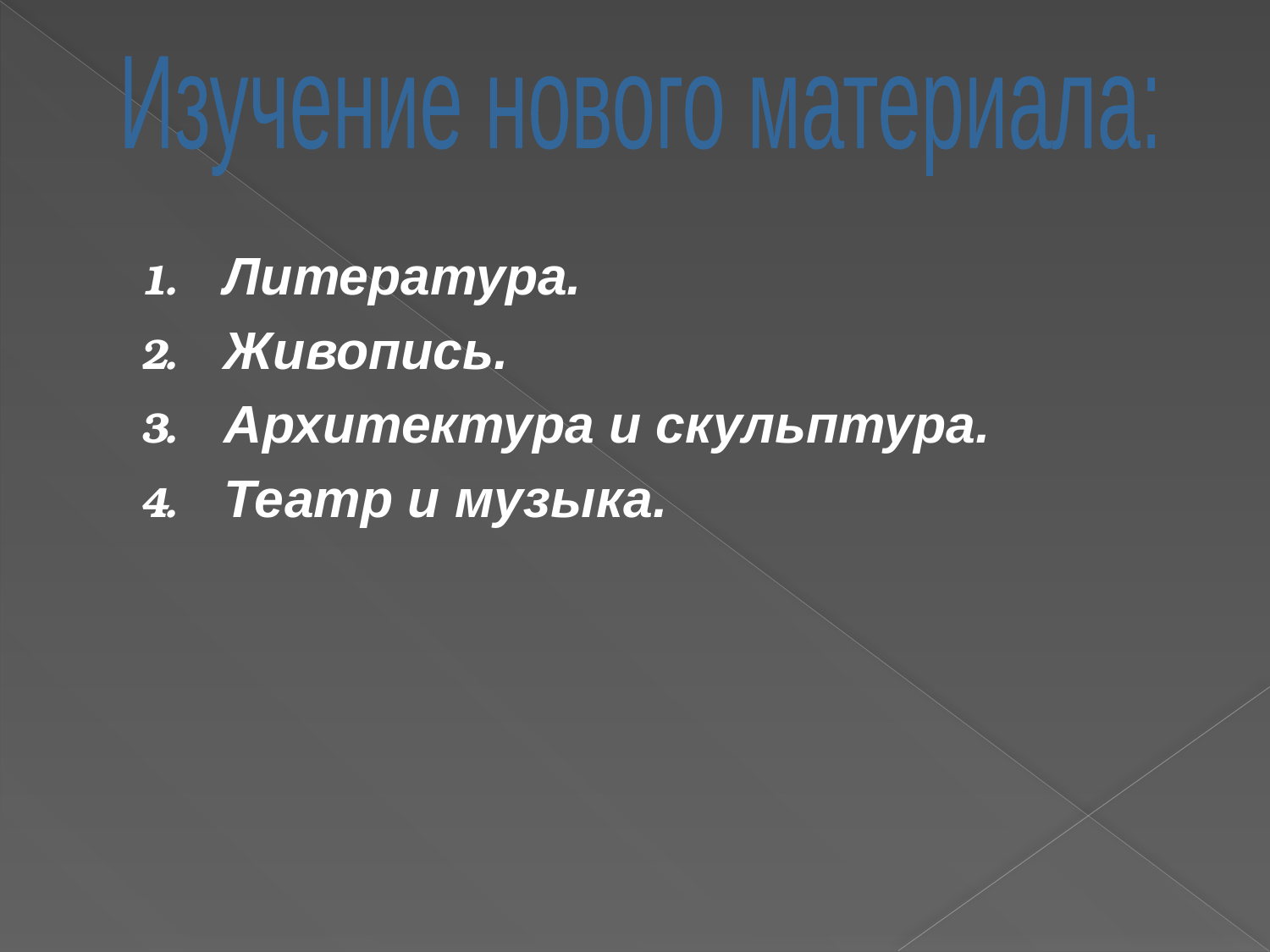

Изучение нового материала:
Литература.
Живопись.
Архитектура и скульптура.
Театр и музыка.